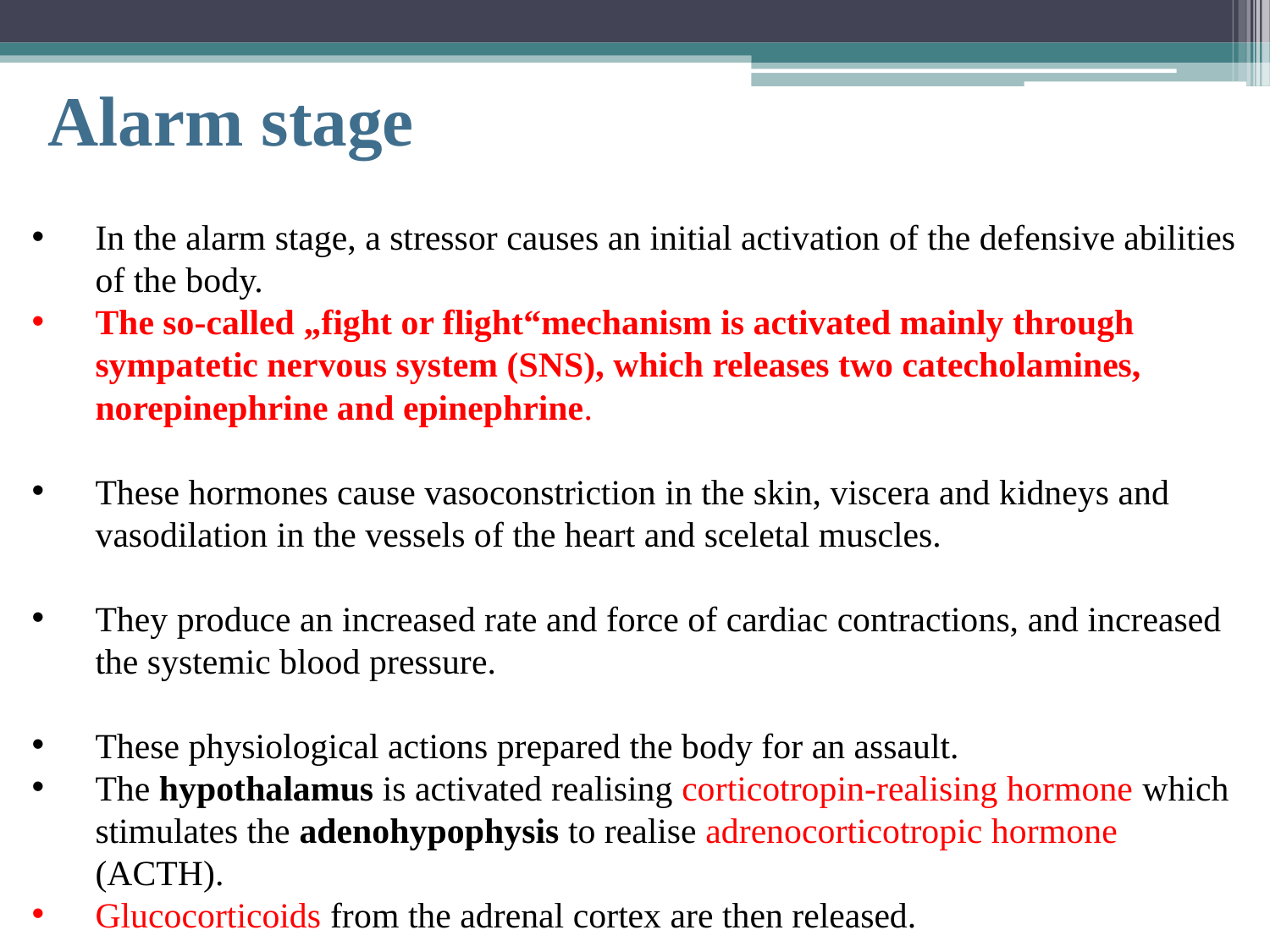

# Alarm stage
In the alarm stage, a stressor causes an initial activation of the defensive abilities of the body.
The so-called „fight or flight“mechanism is activated mainly through sympatetic nervous system (SNS), which releases two catecholamines, norepinephrine and epinephrine.

These hormones cause vasoconstriction in the skin, viscera and kidneys and vasodilation in the vessels of the heart and sceletal muscles.

They produce an increased rate and force of cardiac contractions, and increased the systemic blood pressure.

These physiological actions prepared the body for an assault.
The hypothalamus is activated realising corticotropin-realising hormone which stimulates the adenohypophysis to realise adrenocorticotropic hormone (ACTH).
Glucocorticoids from the adrenal cortex are then released.